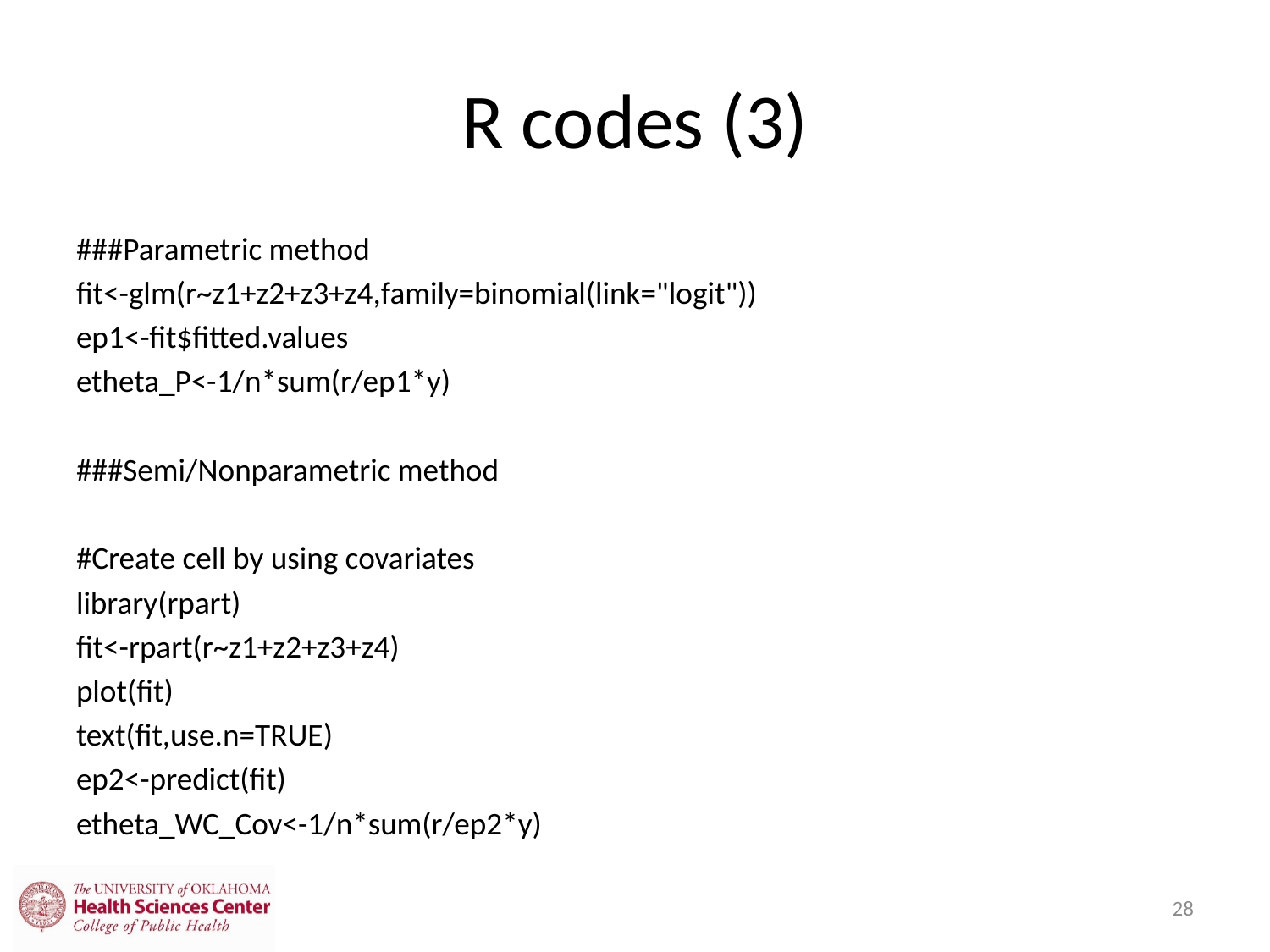

# R codes (3)
###Parametric method
fit<-glm(r~z1+z2+z3+z4,family=binomial(link="logit"))
ep1<-fit$fitted.values
etheta_P<-1/n*sum(r/ep1*y)

###Semi/Nonparametric method

#Create cell by using covariates
library(rpart)
fit<-rpart(r~z1+z2+z3+z4)
plot(fit)
text(fit,use.n=TRUE)
ep2<-predict(fit)
etheta_WC_Cov<-1/n*sum(r/ep2*y)

28